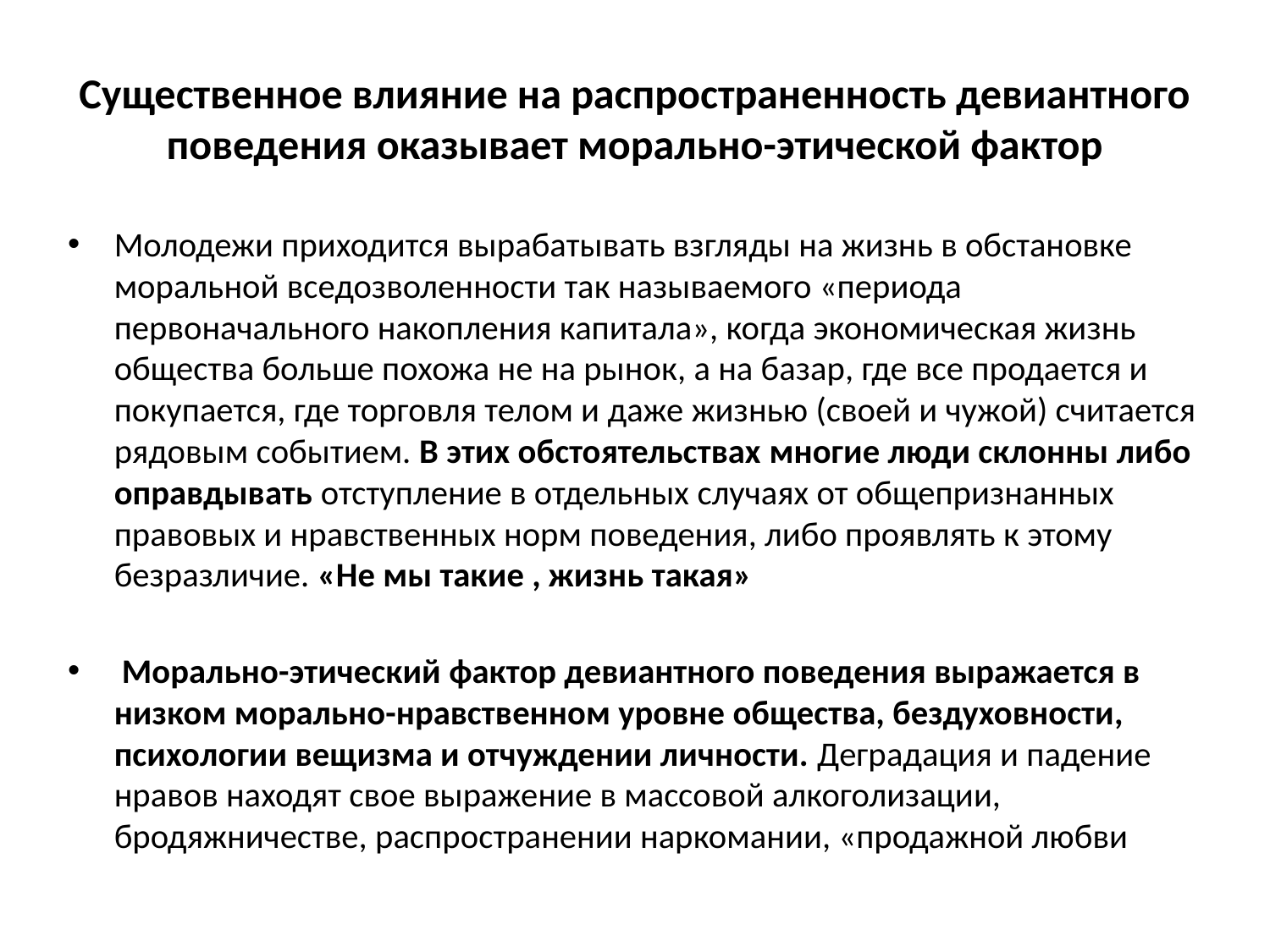

# Существенное влияние на распространенность девиантного поведения оказывает морально-этической фактор
Молодежи приходится вырабатывать взгляды на жизнь в обстановке моральной вседозволенности так называемого «периода первоначального накопления капитала», когда экономическая жизнь общества больше похожа не на рынок, а на базар, где все продается и покупается, где торговля телом и даже жизнью (своей и чужой) считается рядовым событием. В этих обстоятельствах многие люди склонны либо оправдывать отступление в отдельных случаях от общепризнанных правовых и нравственных норм поведения, либо проявлять к этому безразличие. «Не мы такие , жизнь такая»

 Морально-этический фактор девиантного поведения выражается в низком морально-нравственном уровне общества, бездуховности, психологии вещизма и отчуждении личности. Деградация и падение нравов находят свое выражение в массовой алкоголизации, бродяжничестве, распространении наркомании, «продажной любви